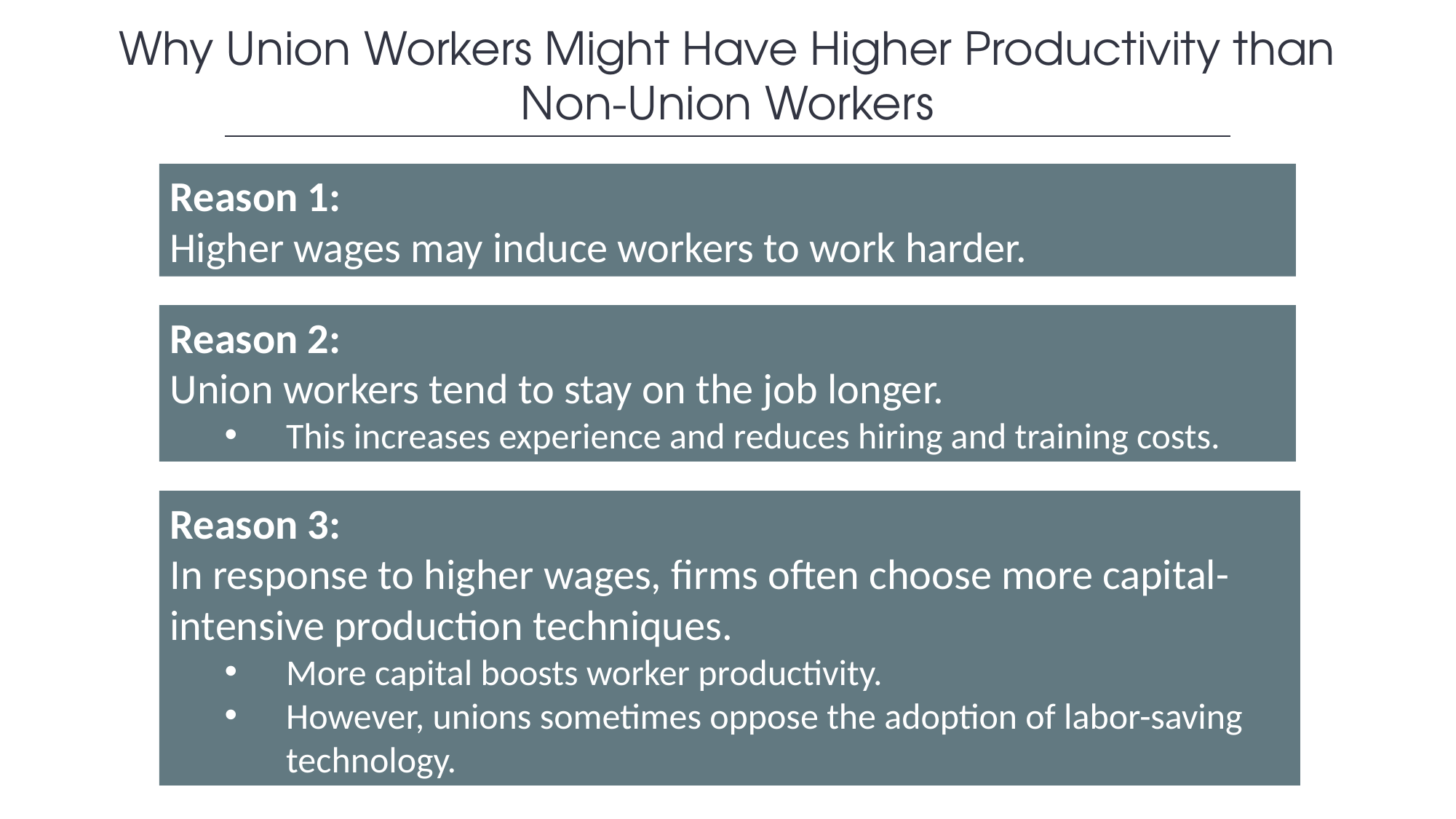

Why Union Workers Might Have Higher Productivity than Non-Union Workers
Reason 1:
Higher wages may induce workers to work harder.
Reason 2:
Union workers tend to stay on the job longer.
This increases experience and reduces hiring and training costs.
Reason 3:
In response to higher wages, firms often choose more capital-intensive production techniques.
More capital boosts worker productivity.
However, unions sometimes oppose the adoption of labor-saving technology.